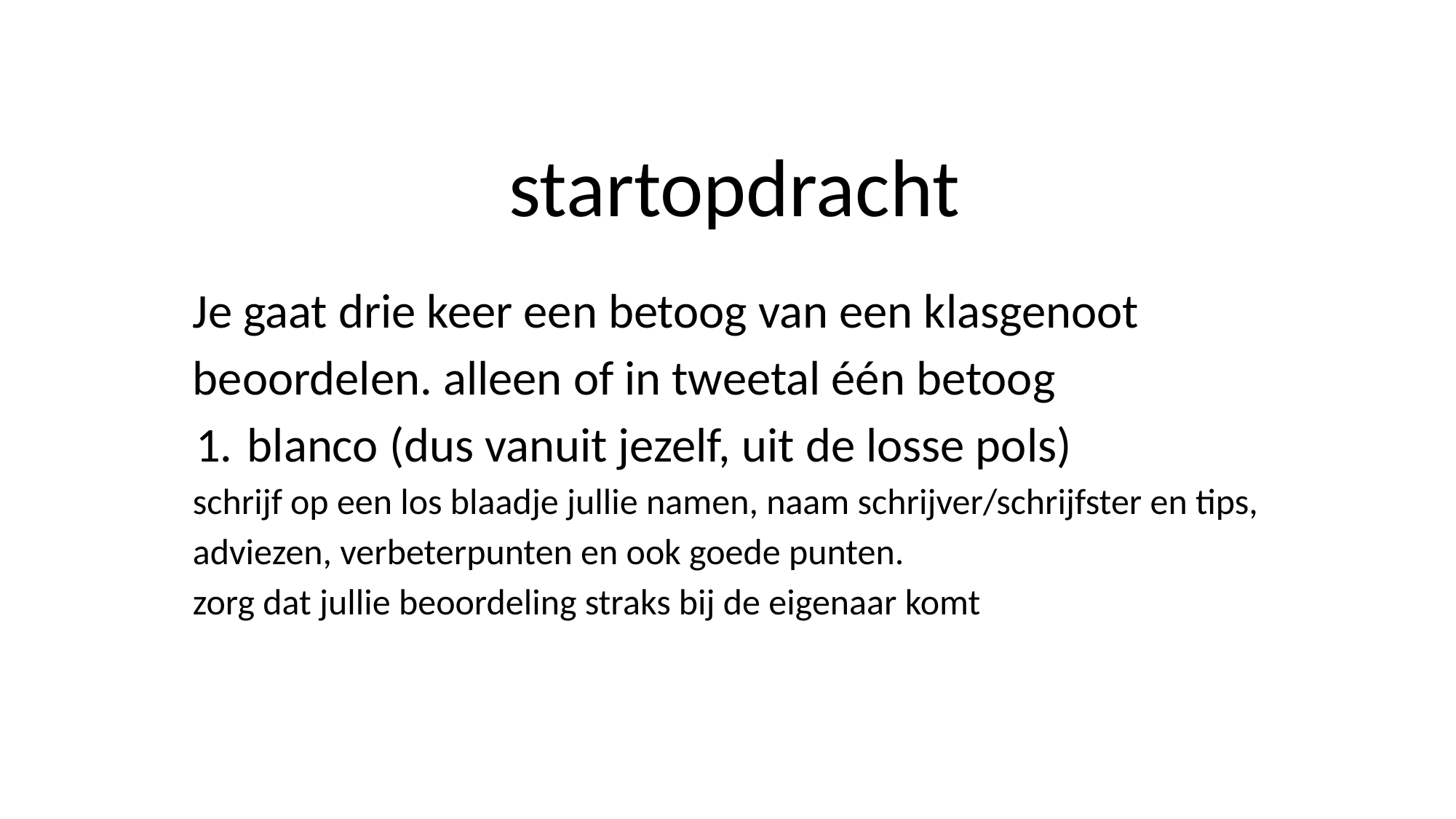

# startopdracht
Je gaat drie keer een betoog van een klasgenoot beoordelen. alleen of in tweetal één betoog
blanco (dus vanuit jezelf, uit de losse pols)
schrijf op een los blaadje jullie namen, naam schrijver/schrijfster en tips, adviezen, verbeterpunten en ook goede punten.
zorg dat jullie beoordeling straks bij de eigenaar komt